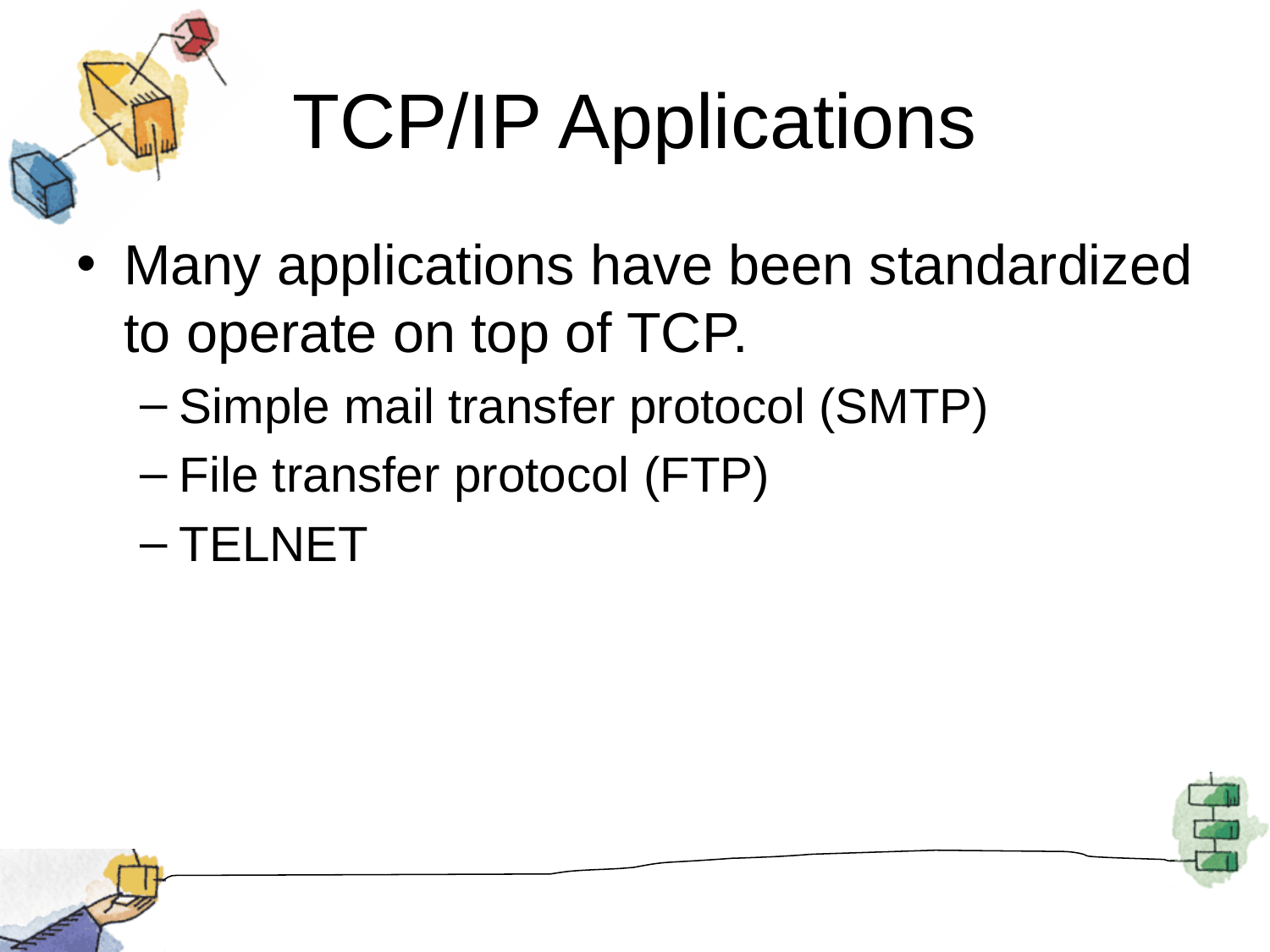

# TCP/IP Applications
Many applications have been standardized to operate on top of TCP.
Simple mail transfer protocol (SMTP)
File transfer protocol (FTP)
TELNET